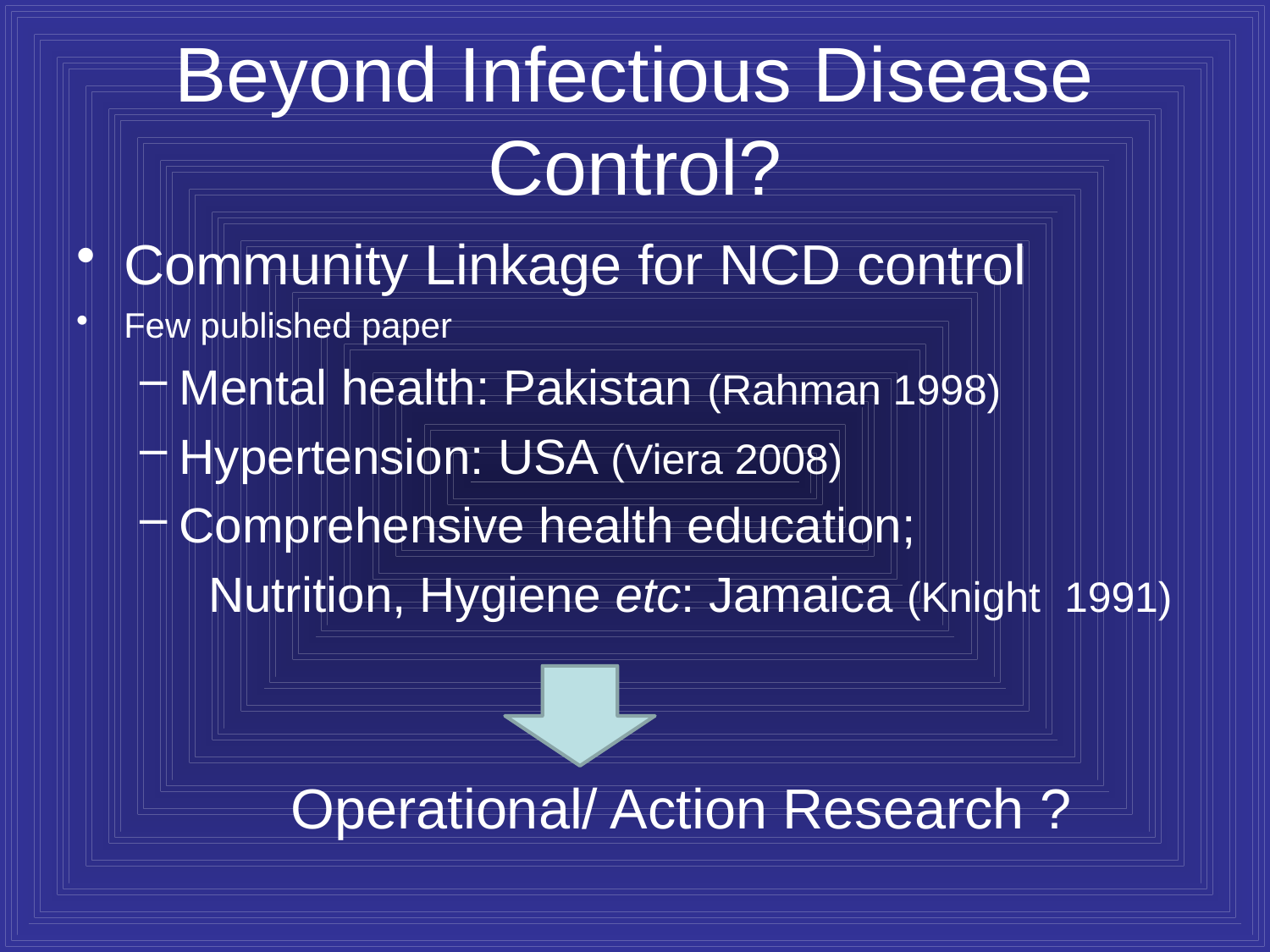

# Beyond Infectious Disease Control?
Community Linkage for NCD control
Few published paper
Mental health: Pakistan (Rahman 1998)
Hypertension: USA (Viera 2008)
Comprehensive health education;
     Nutrition, Hygiene etc: Jamaica (Knight  1991)

Operational/ Action Research ?